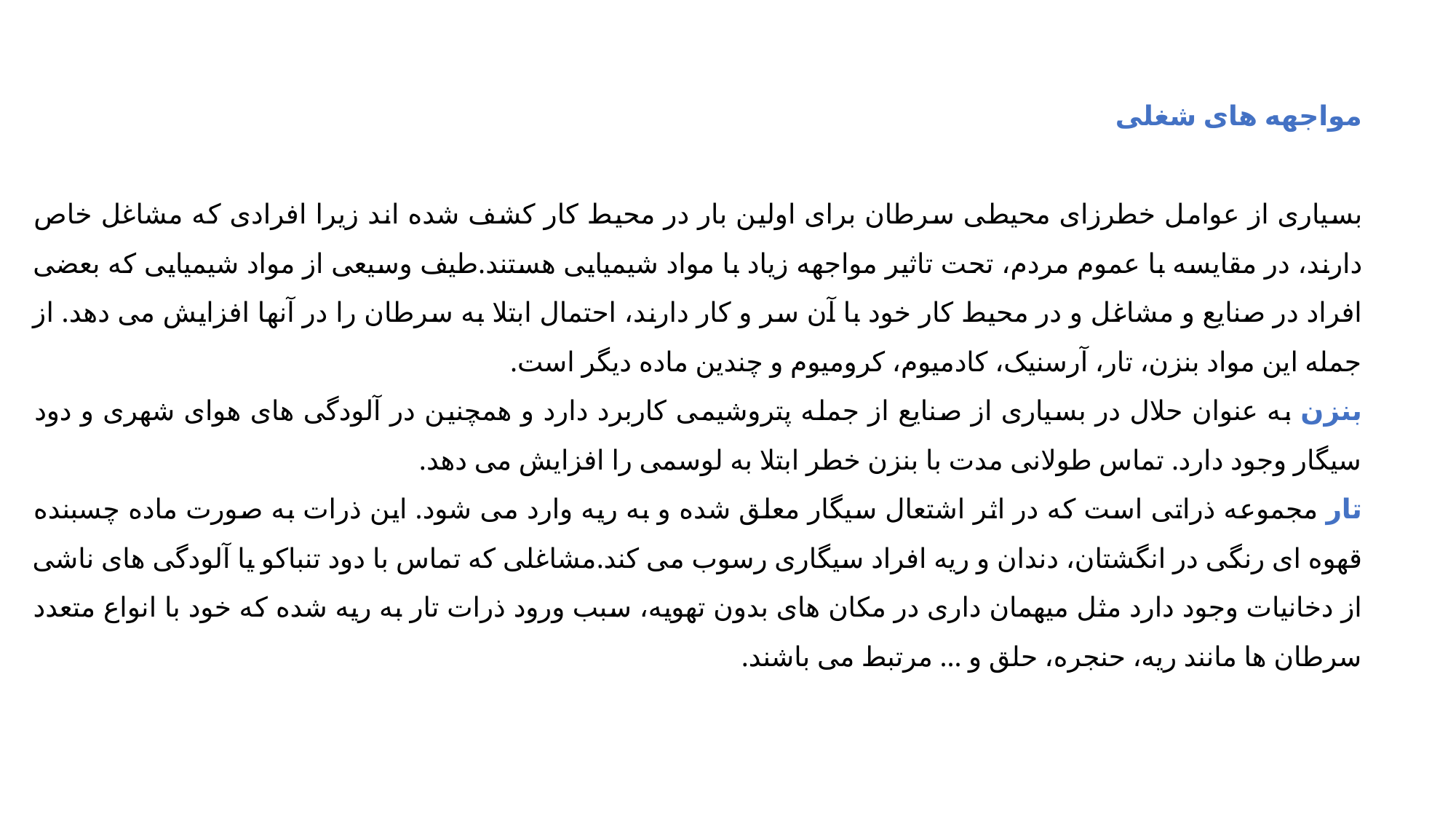

مواجهه های شغلی

بسیاری از عوامل خطرزای محیطی سرطان برای اولین بار در محیط کار کشف شده اند زیرا افرادی که مشاغل خاص دارند، در مقایسه با عموم مردم، تحت تاثیر مواجهه زیاد با مواد شیمیایی هستند.طیف وسیعی از مواد شیمیایی که بعضی افراد در صنایع و مشاغل و در محیط کار خود با آن سر و کار دارند، احتمال ابتلا به سرطان را در آنها افزایش می دهد. از جمله این مواد بنزن، تار، آرسنیک، کادمیوم، کرومیوم و چندین ماده دیگر است.
بنزن به عنوان حلال در بسیاری از صنایع از جمله پتروشیمی کاربرد دارد و همچنین در آلودگی های هوای شهری و دود سیگار وجود دارد. تماس طولانی مدت با بنزن خطر ابتلا به لوسمی را افزایش می دهد.
تار مجموعه ذراتی است که در اثر اشتعال سیگار معلق شده و به ریه وارد می شود. این ذرات به صورت ماده چسبنده قهوه ای رنگی در انگشتان، دندان و ریه افراد سیگاری رسوب می کند.مشاغلی که تماس با دود تنباکو یا آلودگی های ناشی از دخانیات وجود دارد مثل میهمان داری در مکان های بدون تهویه، سبب ورود ذرات تار به ریه شده که خود با انواع متعدد سرطان ها مانند ریه، حنجره، حلق و ... مرتبط می باشند.